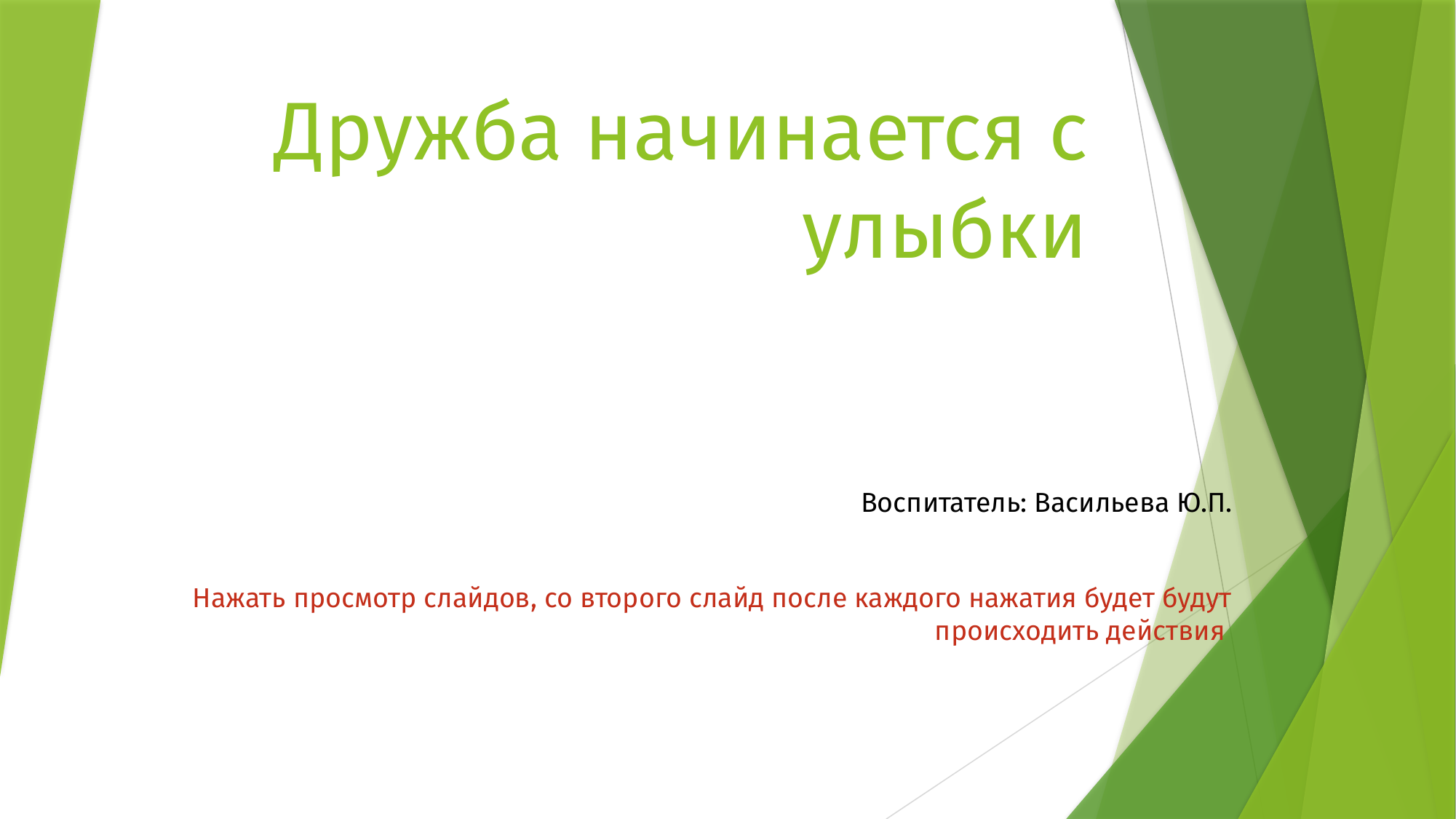

# Дружба начинается с улыбки
Воспитатель: Васильева Ю.П.

Нажать просмотр слайдов, со второго слайд после каждого нажатия будет будут происходить действия